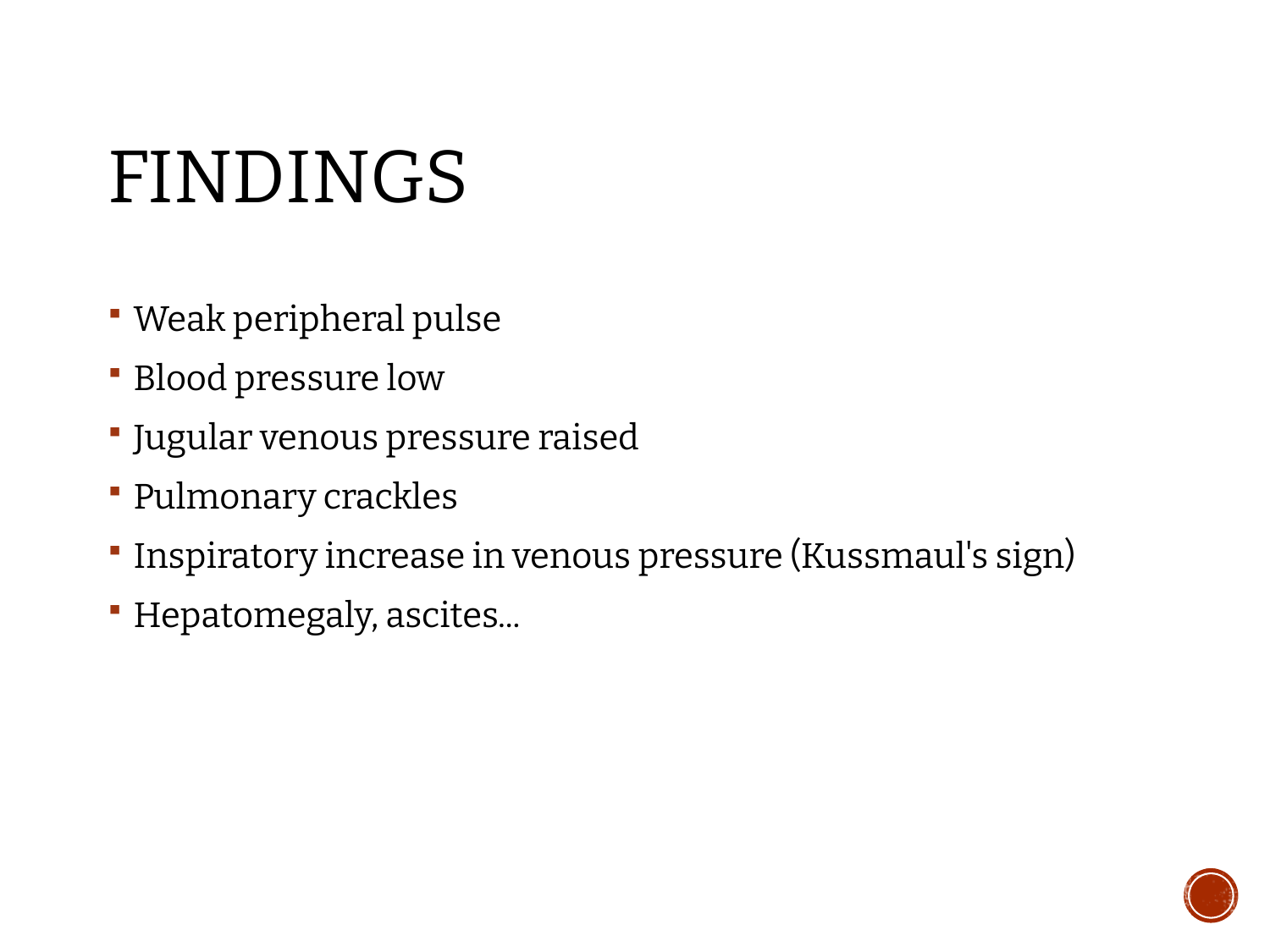

# Findings
Weak peripheral pulse
Blood pressure low
Jugular venous pressure raised
Pulmonary crackles
Inspiratory increase in venous pressure (Kussmaul's sign)
Hepatomegaly, ascites...